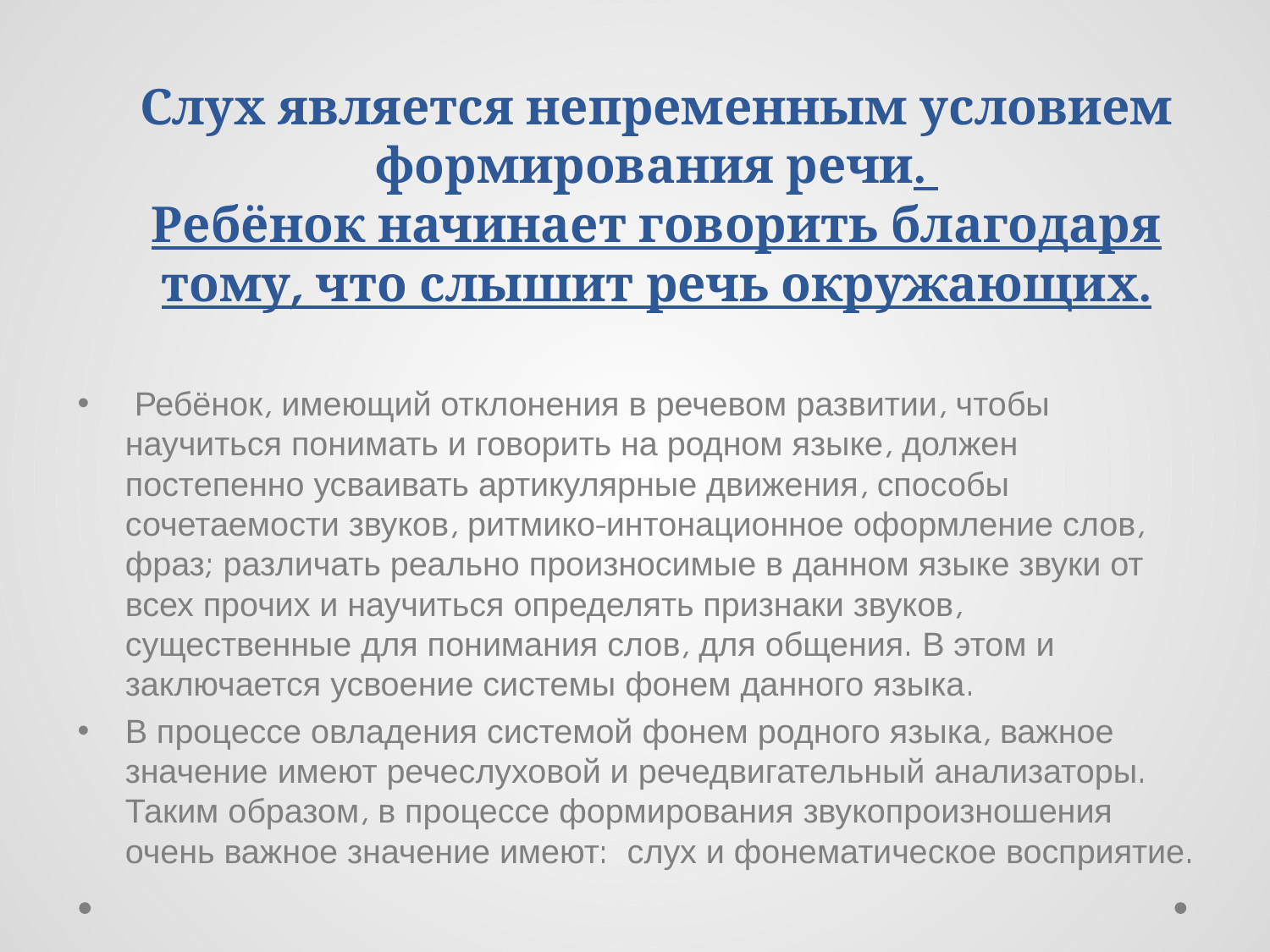

# Слух является непременным условием формирования речи. Ребёнок начинает говорить благодаря тому, что слышит речь окружающих.
 Ребёнок, имеющий отклонения в речевом развитии, чтобы научиться понимать и говорить на родном языке, должен постепенно усваивать артикулярные движения, способы сочетаемости звуков, ритмико-интонационное оформление слов, фраз; различать реально произносимые в данном языке звуки от всех прочих и научиться определять признаки звуков, существенные для понимания слов, для общения. В этом и заключается усвоение системы фонем данного языка.
В процессе овладения системой фонем родного языка, важное значение имеют речеслуховой и речедвигательный анализаторы.  Таким образом, в процессе формирования звукопроизношения очень важное значение имеют:  слух и фонематическое восприятие.